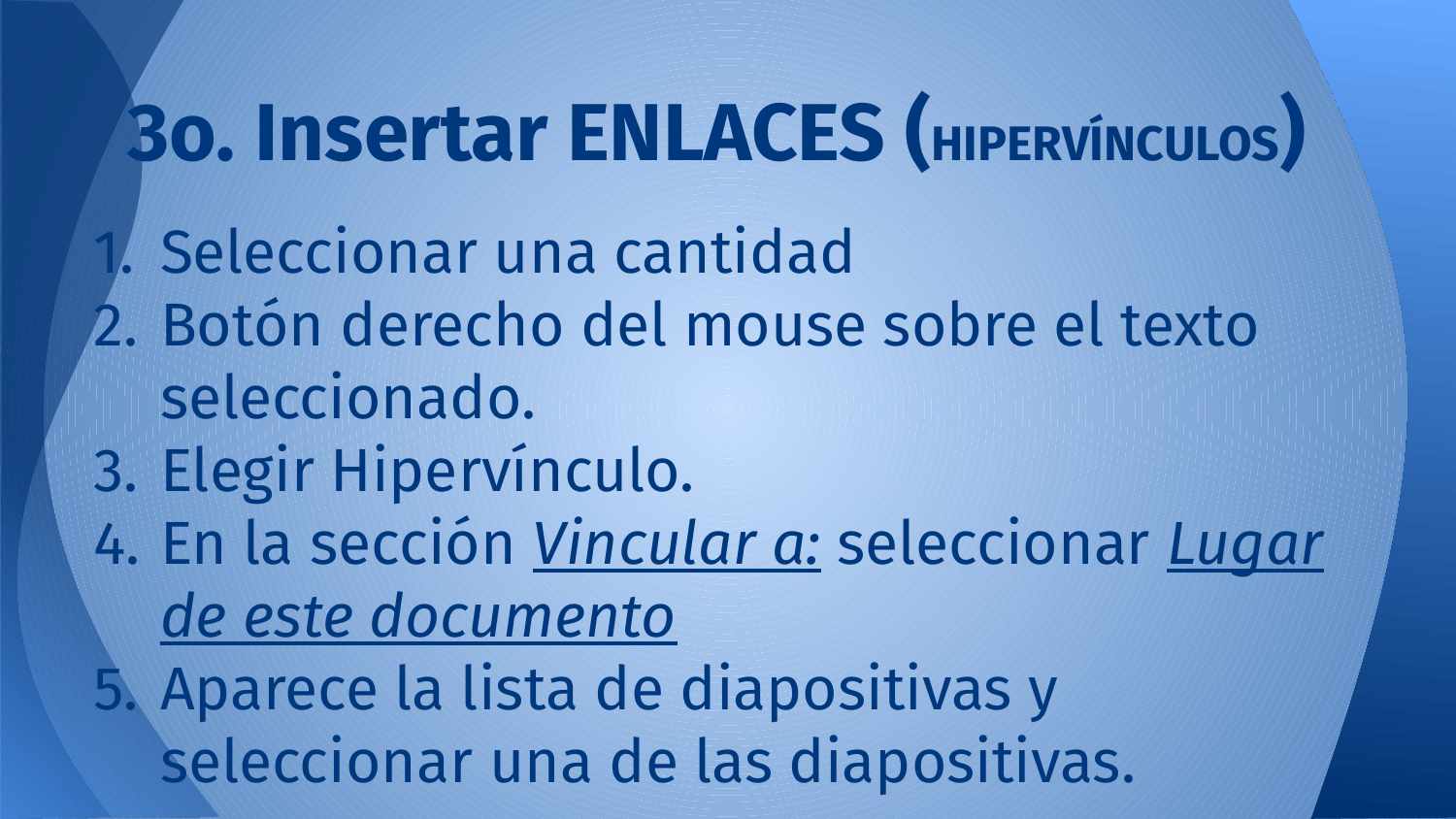

# 3o. Insertar ENLACES (HIPERVÍNCULOS)
Seleccionar una cantidad
Botón derecho del mouse sobre el texto seleccionado.
Elegir Hipervínculo.
En la sección Vincular a: seleccionar Lugar de este documento
Aparece la lista de diapositivas y seleccionar una de las diapositivas.